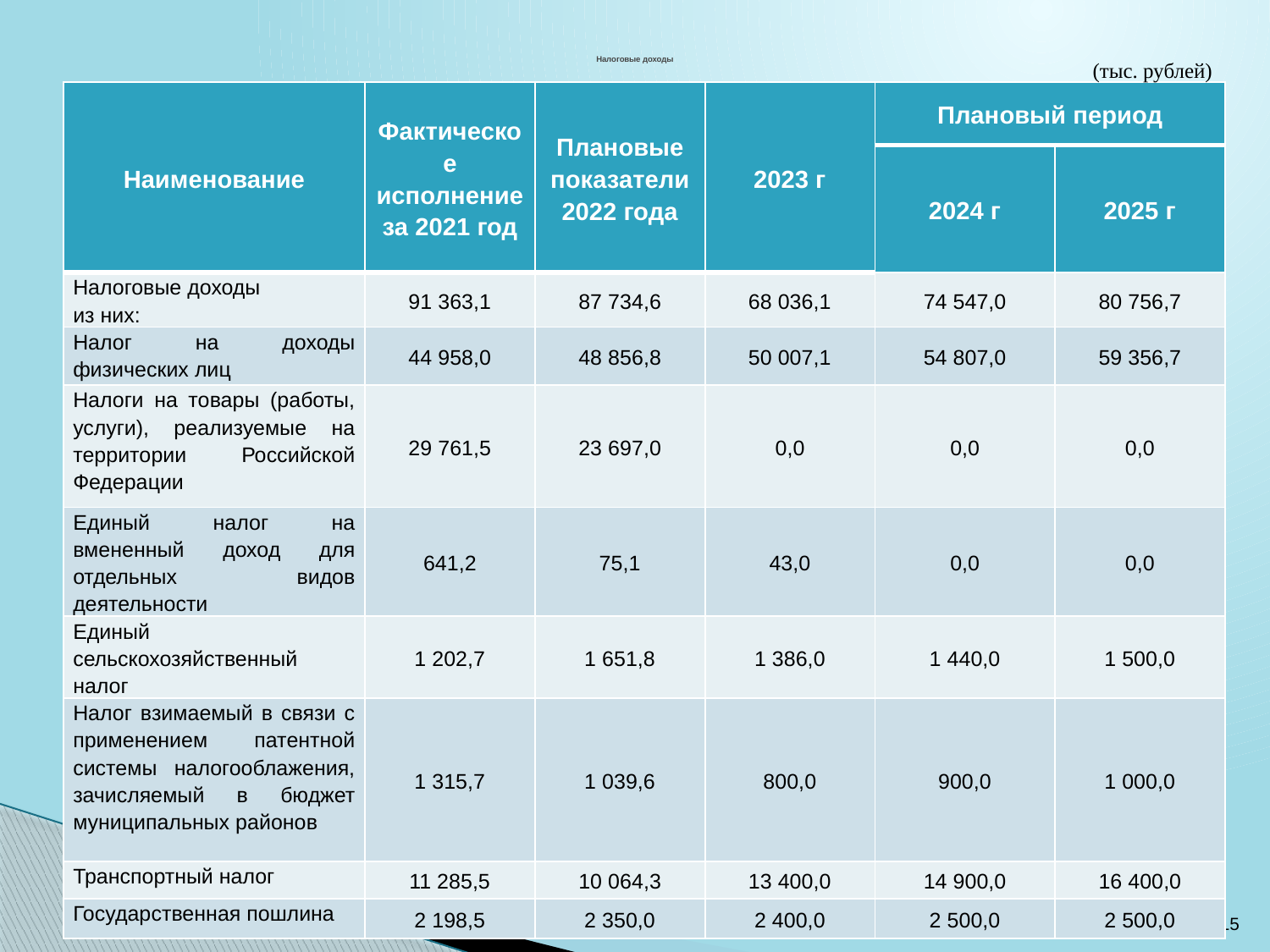

(тыс. рублей)
# Налоговые доходы
| Наименование | Фактическое исполнение за 2021 год | Плановые показатели 2022 года | 2023 г | Плановый период |  |
| --- | --- | --- | --- | --- | --- |
|  |  |  |  | 2024 г | 2025 г |
| Налоговые доходы из них: | 91 363,1 | 87 734,6 | 68 036,1 | 74 547,0 | 80 756,7 |
| Налог на доходы физических лиц | 44 958,0 | 48 856,8 | 50 007,1 | 54 807,0 | 59 356,7 |
| Налоги на товары (работы, услуги), реализуемые на территории Российской Федерации | 29 761,5 | 23 697,0 | 0,0 | 0,0 | 0,0 |
| Единый налог на вмененный доход для отдельных видов деятельности | 641,2 | 75,1 | 43,0 | 0,0 | 0,0 |
| Единый сельскохозяйственный налог | 1 202,7 | 1 651,8 | 1 386,0 | 1 440,0 | 1 500,0 |
| Налог взимаемый в связи с применением патентной системы налогооблажения, зачисляемый в бюджет муниципальных районов | 1 315,7 | 1 039,6 | 800,0 | 900,0 | 1 000,0 |
| Транспортный налог | 11 285,5 | 10 064,3 | 13 400,0 | 14 900,0 | 16 400,0 |
| Государственная пошлина | 2 198,5 | 2 350,0 | 2 400,0 | 2 500,0 | 2 500,0 |
15